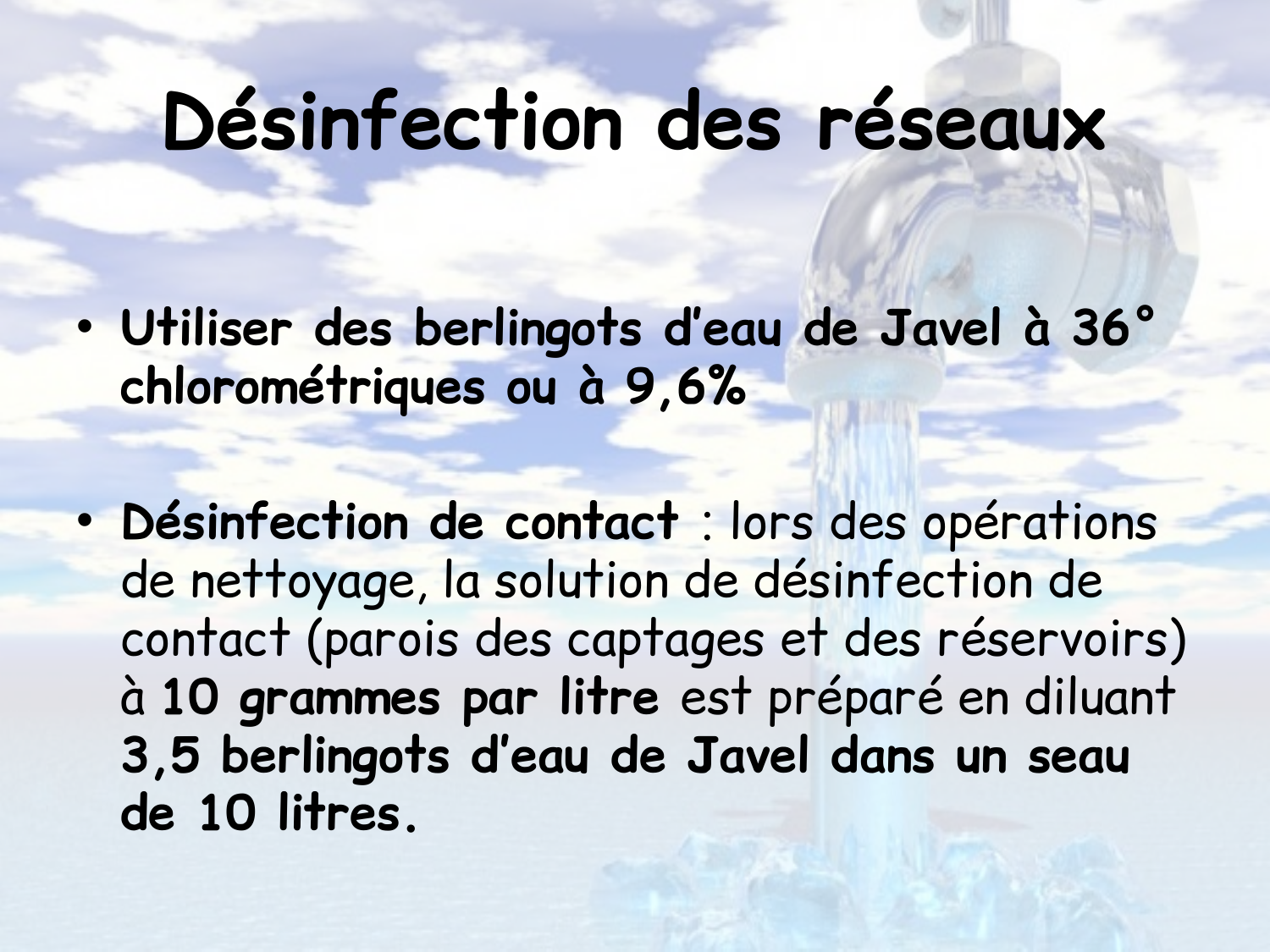

# Désinfection des réseaux

Utiliser des berlingots d’eau de Javel à 36° chlorométriques ou à 9,6%

Désinfection de contact : lors des opérations de nettoyage, la solution de désinfection de contact (parois des captages et des réservoirs) à 10 grammes par litre est préparé en diluant 3,5 berlingots d’eau de Javel dans un seau de 10 litres.